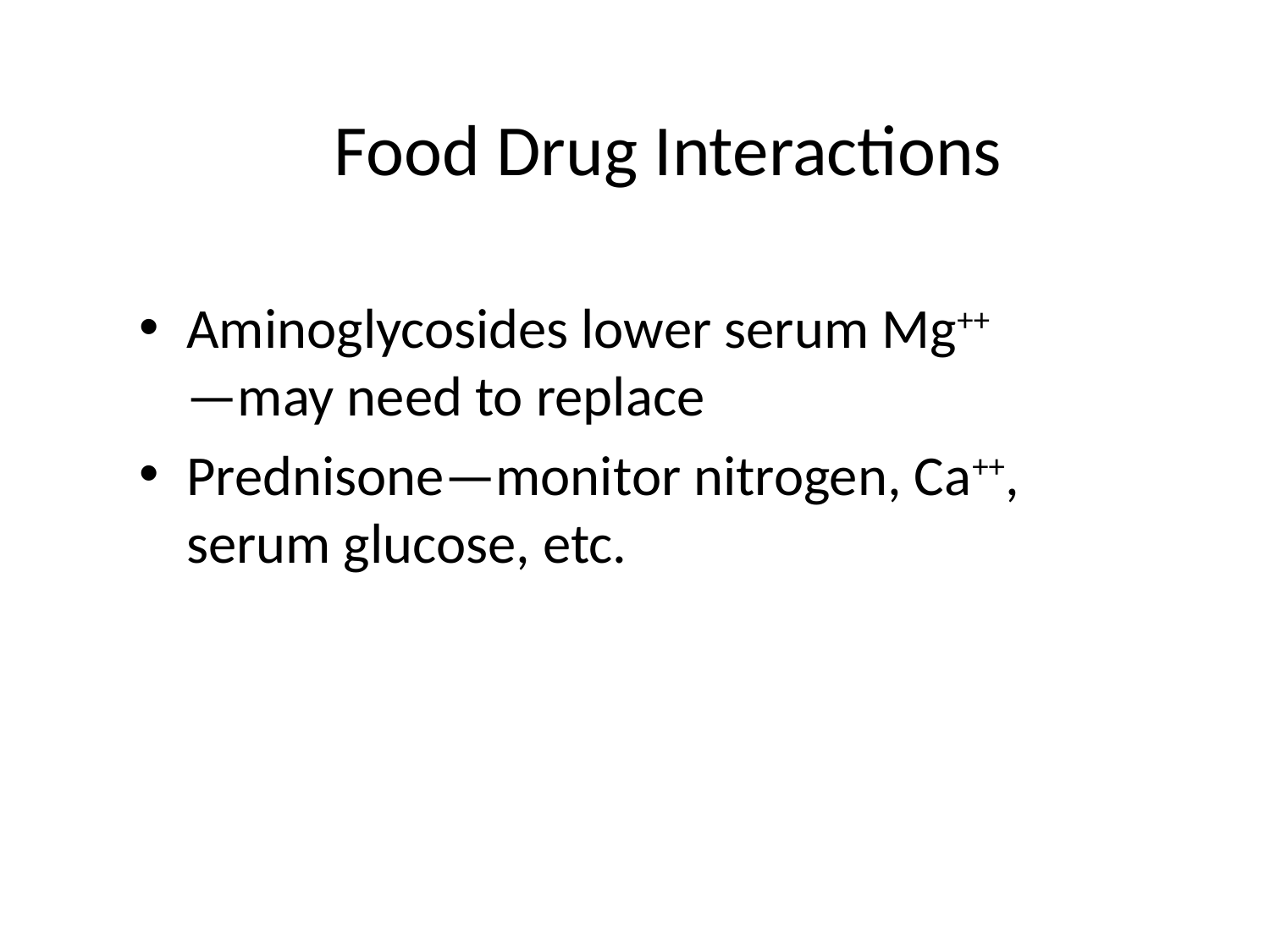

# Food Drug Interactions
Aminoglycosides lower serum Mg++
—may need to replace
Prednisone—monitor nitrogen, Ca++, serum glucose, etc.